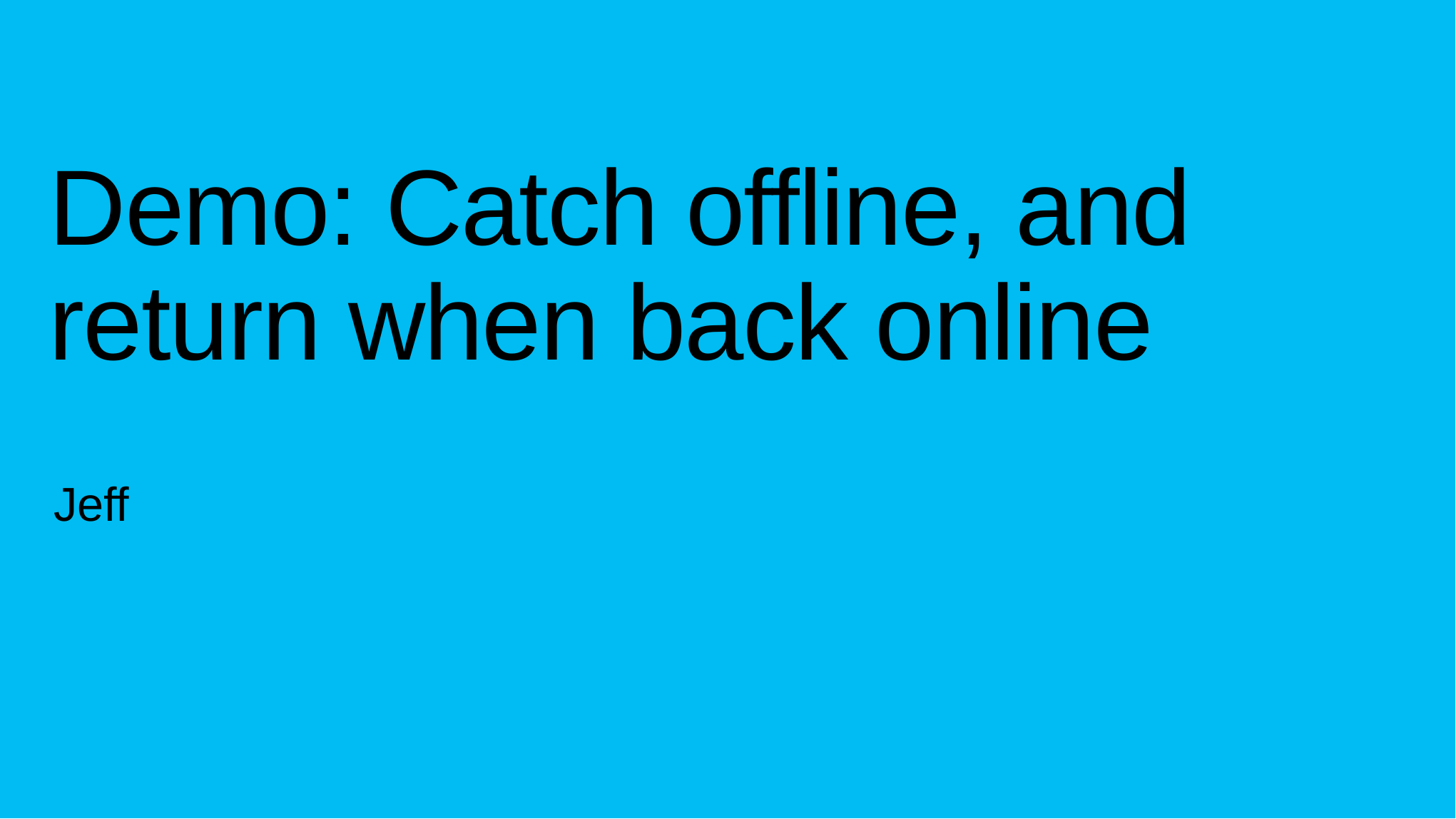

# Demo: Catch offline, and return when back online
Jeff